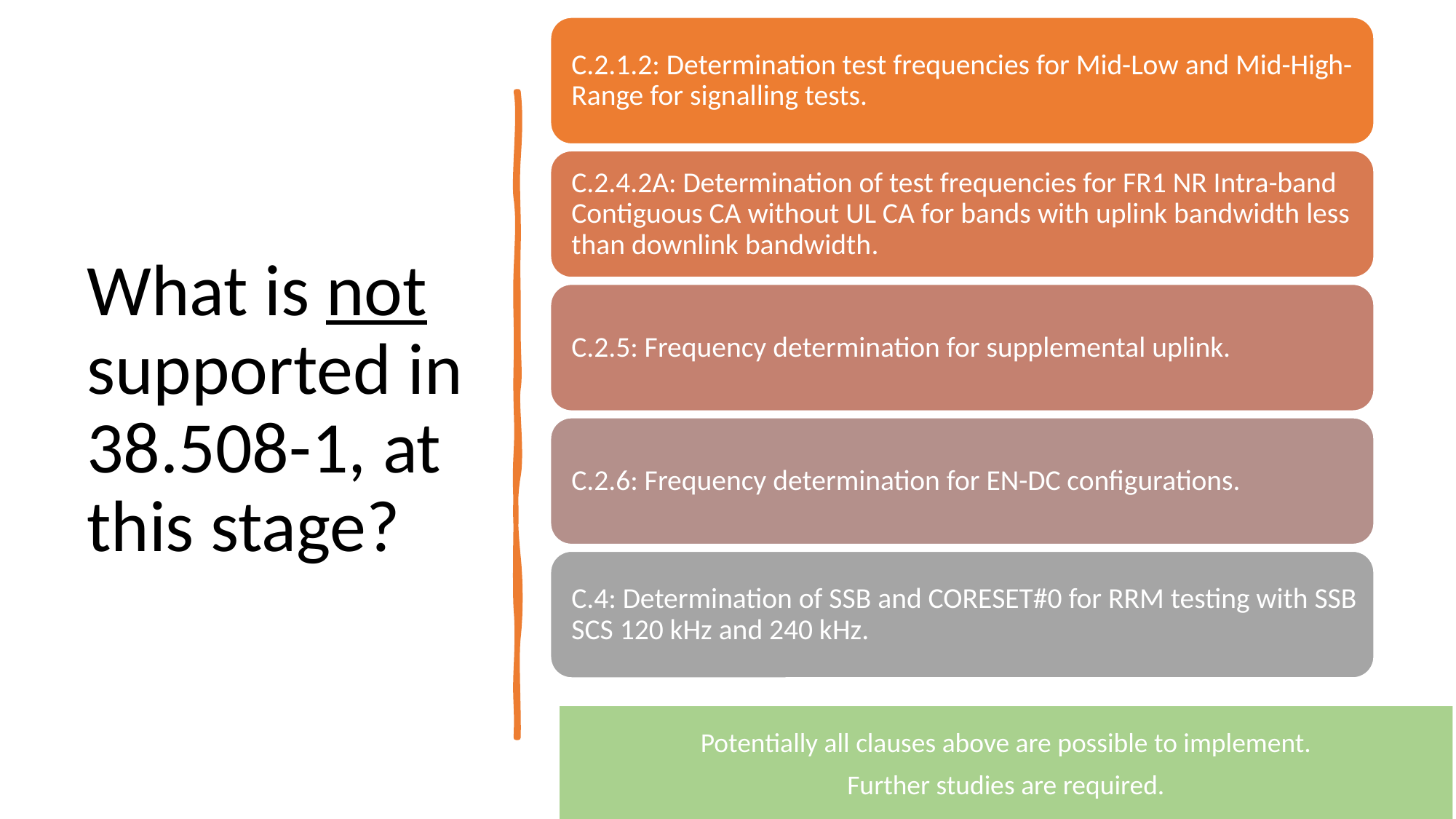

C.2.1.2: Determination test frequencies for Mid-Low and Mid-High-Range for signalling tests.
C.2.4.2A: Determination of test frequencies for FR1 NR Intra-band Contiguous CA without UL CA for bands with uplink bandwidth less than downlink bandwidth.
C.2.5: Frequency determination for supplemental uplink.
C.2.6: Frequency determination for EN-DC configurations.
C.4: Determination of SSB and CORESET#0 for RRM testing with SSB SCS 120 kHz and 240 kHz.
# What is not supported in 38.508-1, at this stage?

Potentially all clauses above are possible to implement.
Further studies are required.